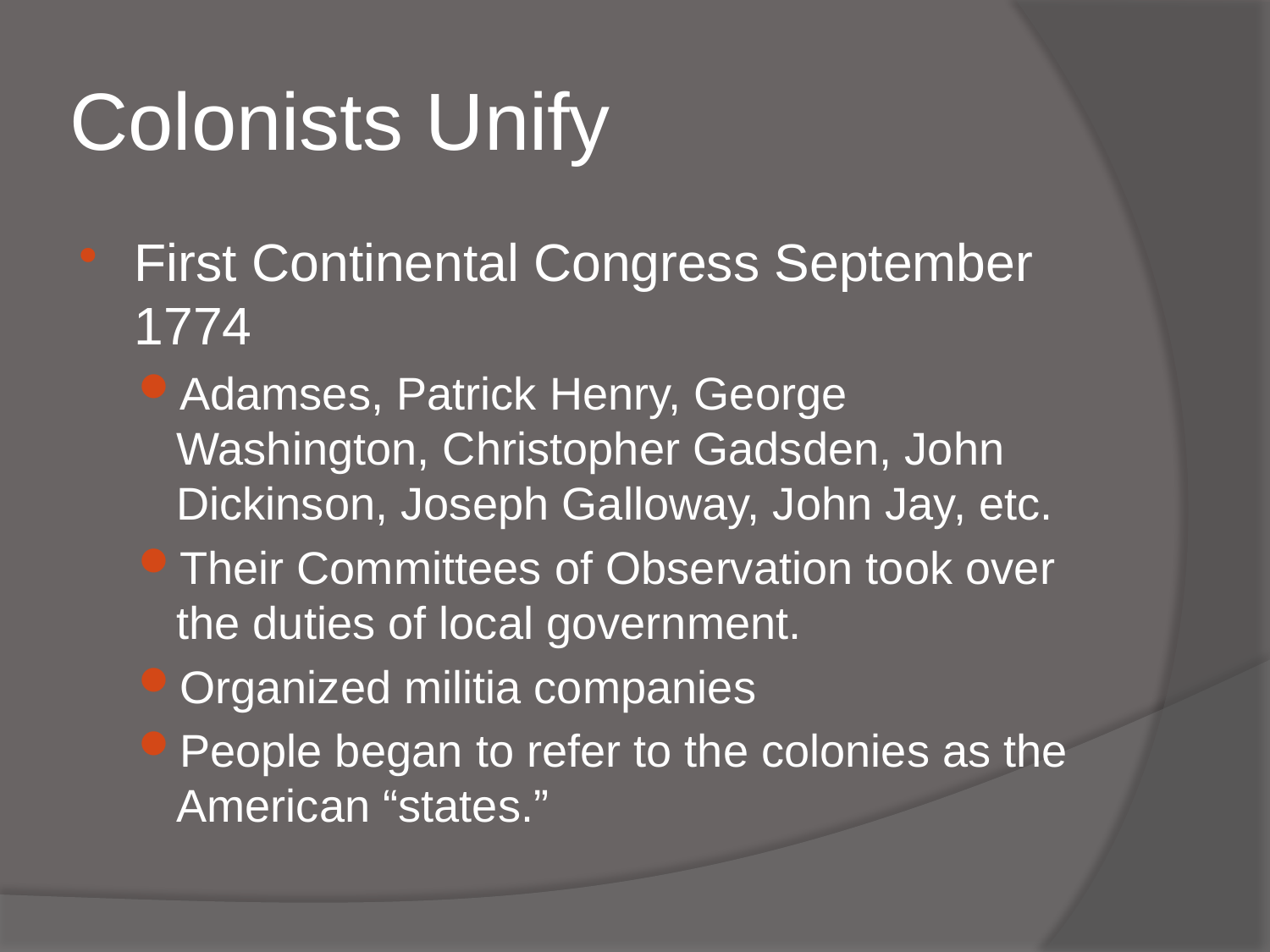

# Colonists Unify
First Continental Congress September 1774
Adamses, Patrick Henry, George Washington, Christopher Gadsden, John Dickinson, Joseph Galloway, John Jay, etc.
Their Committees of Observation took over the duties of local government.
Organized militia companies
People began to refer to the colonies as the American “states.”